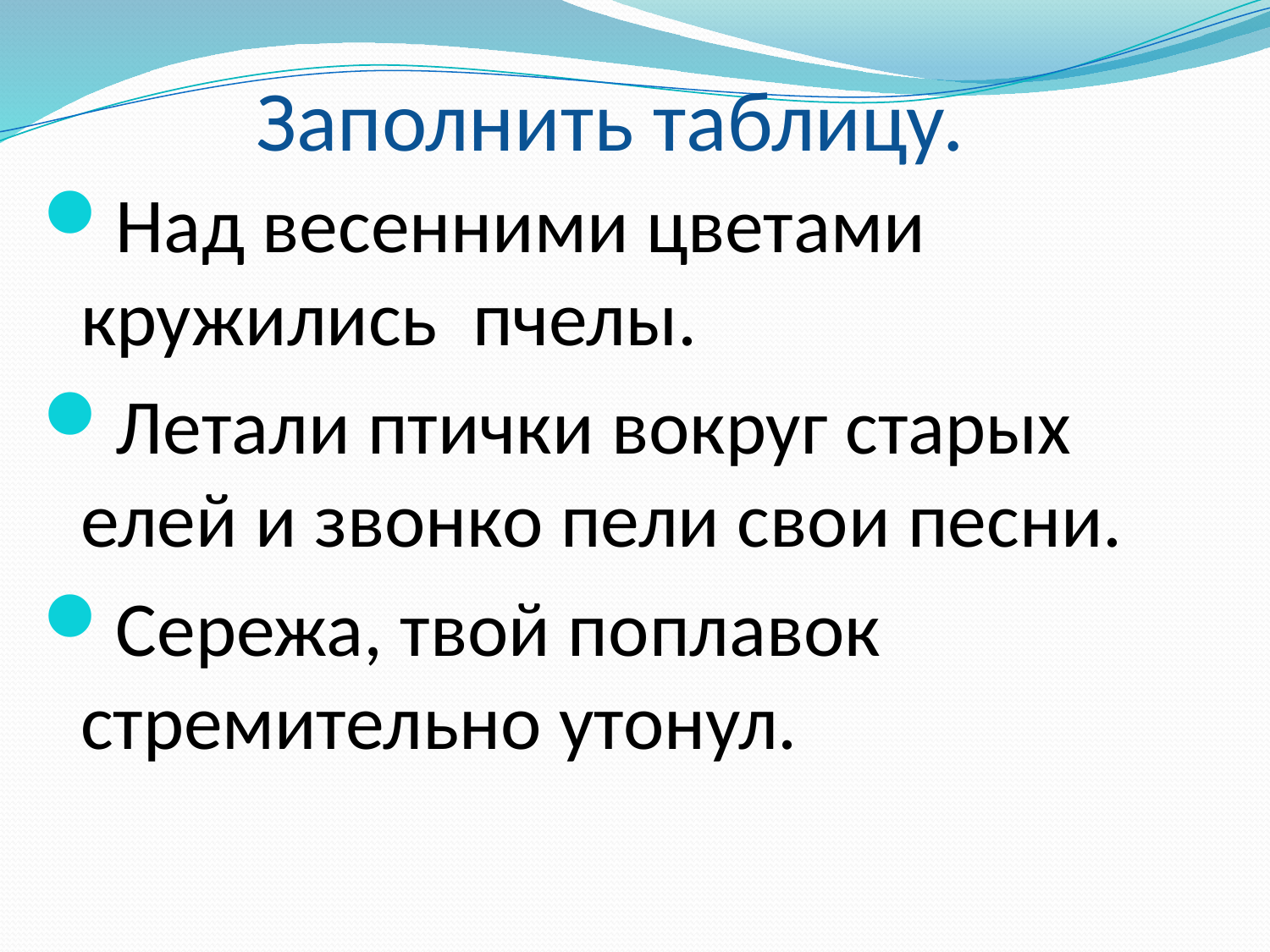

# Заполнить таблицу.
Над весенними цветами кружились  пчелы.
Летали птички вокруг старых елей и звонко пели свои песни.
Сережа, твой поплавок стремительно утонул.